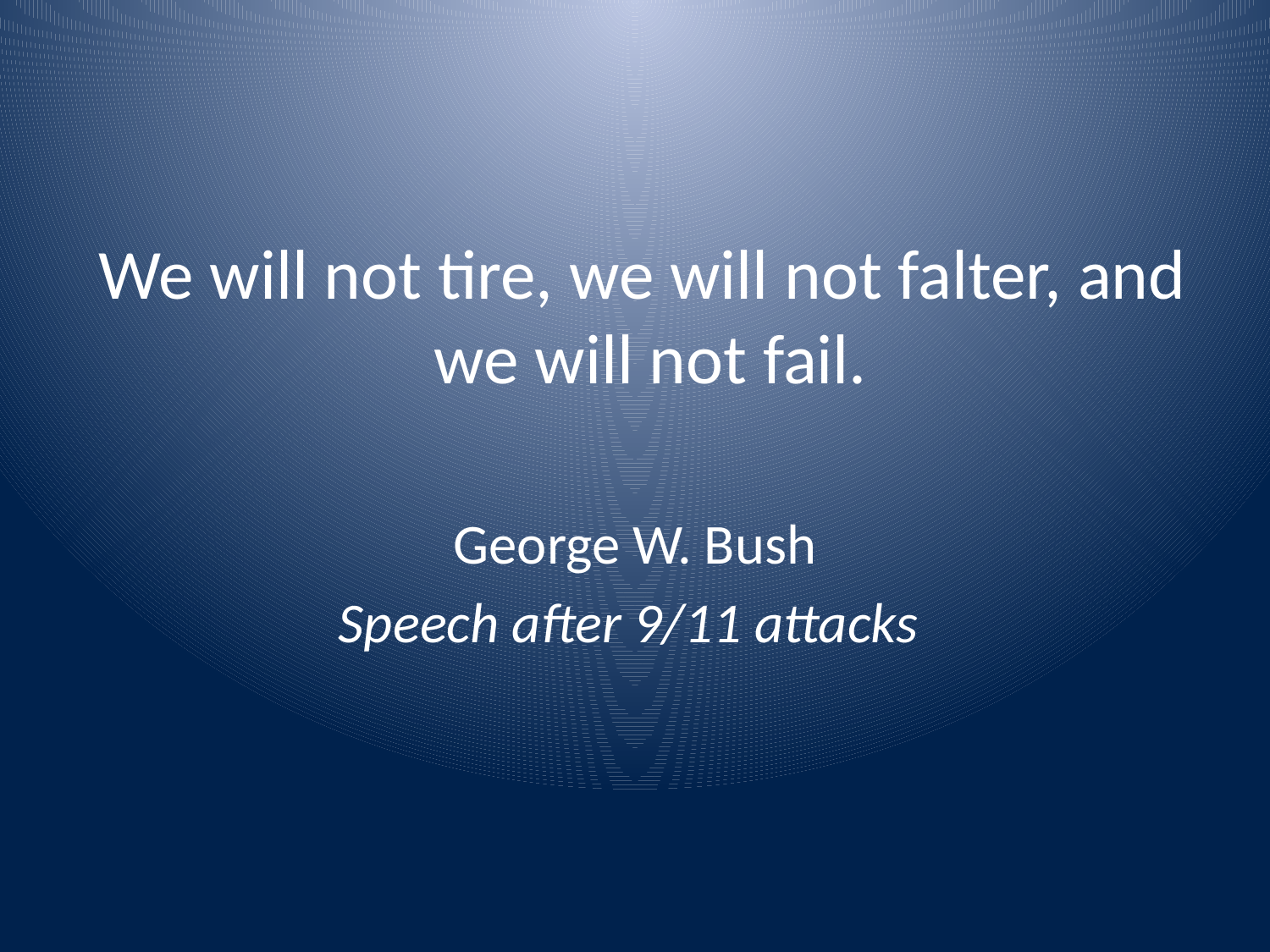

We will not tire, we will not falter, and we will not fail.

George W. Bush
Speech after 9/11 attacks